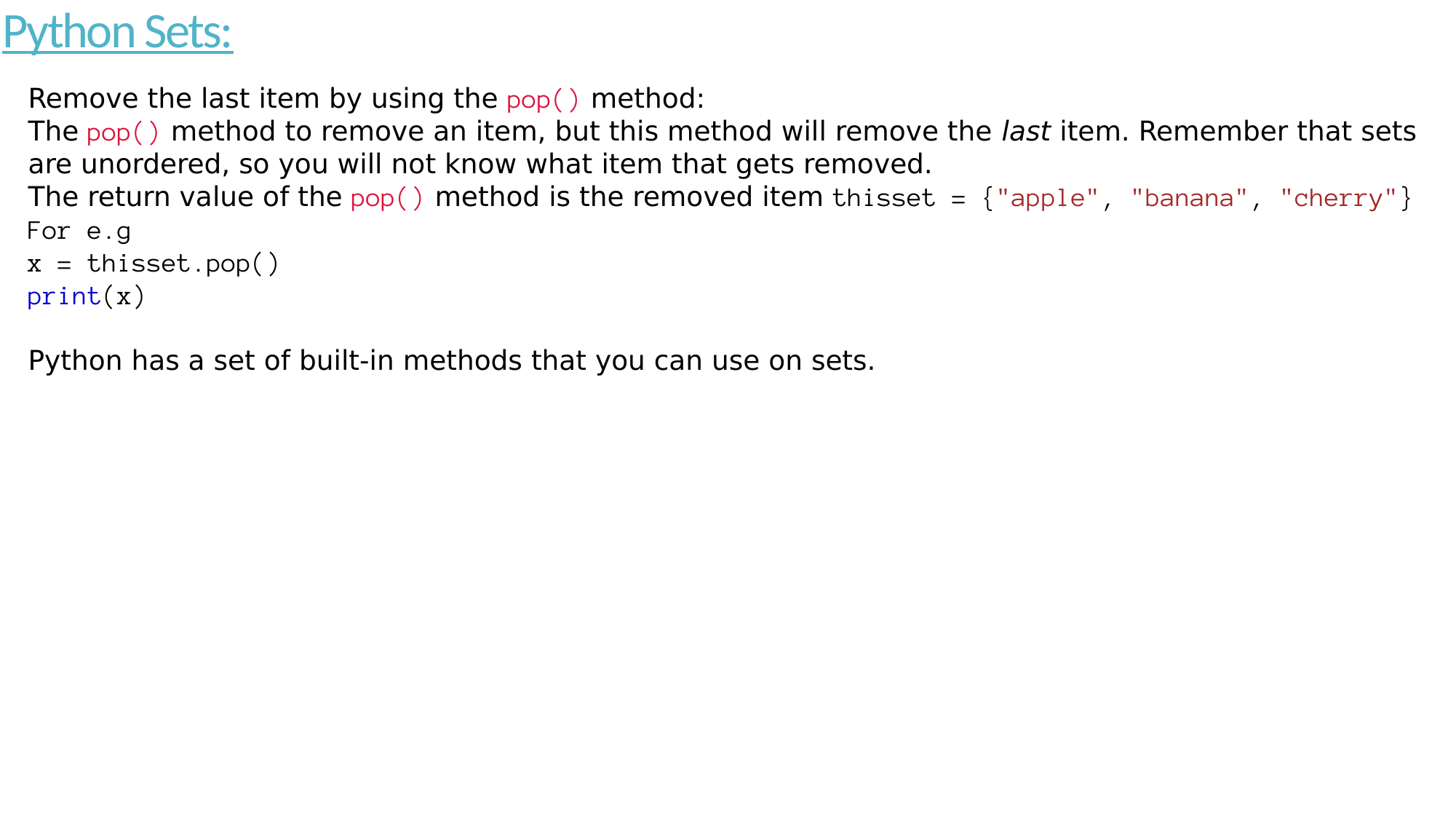

# Python Sets:

Remove the last item by using the pop() method:
The pop() method to remove an item, but this method will remove the last item. Remember that sets are unordered, so you will not know what item that gets removed.
The return value of the pop() method is the removed item thisset = {"apple", "banana", "cherry"}
For e.g
x = thisset.pop()
print(x)

Python has a set of built-in methods that you can use on sets.